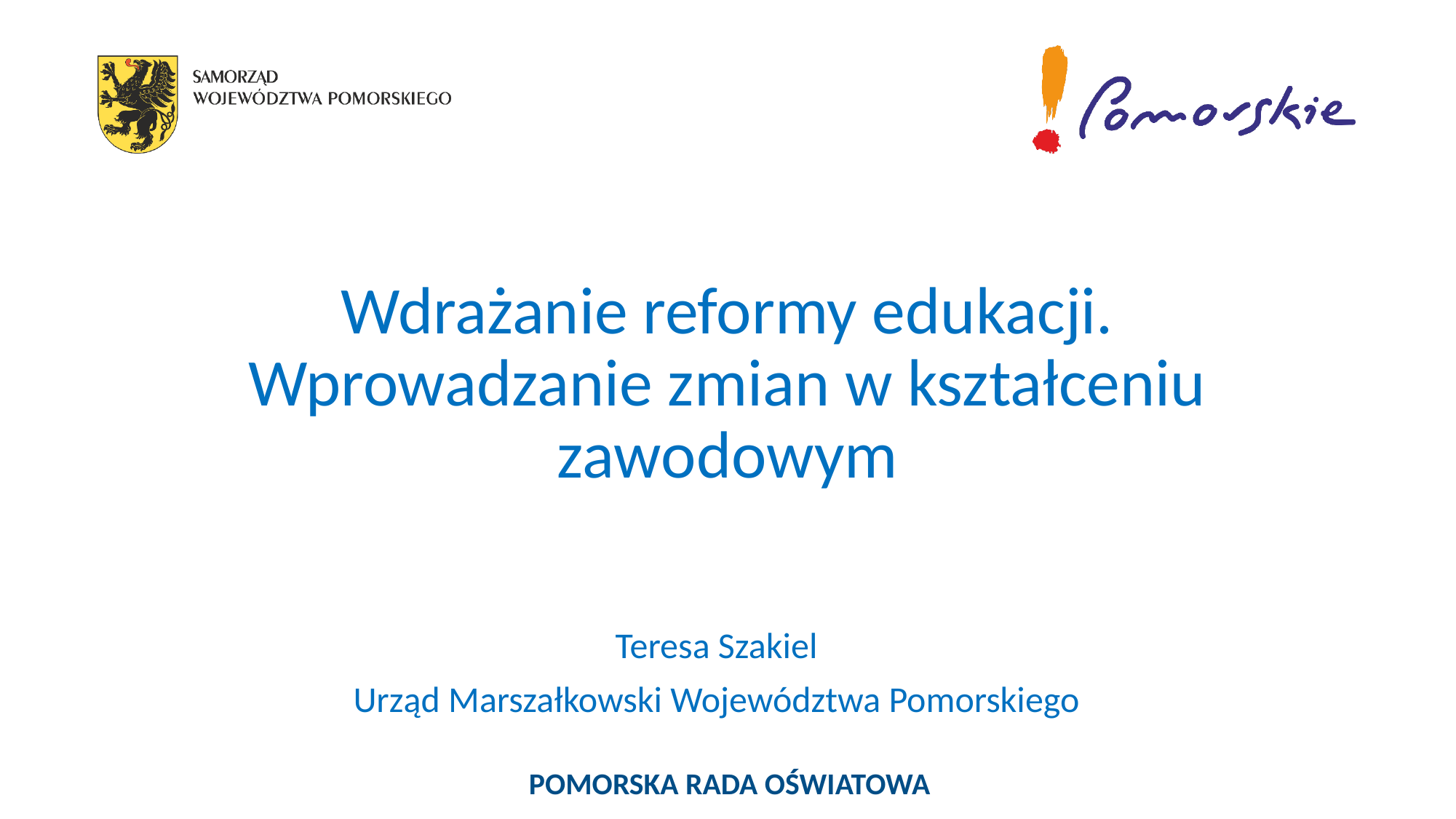

# Wdrażanie reformy edukacji. Wprowadzanie zmian w kształceniu zawodowym
Teresa Szakiel
Urząd Marszałkowski Województwa Pomorskiego